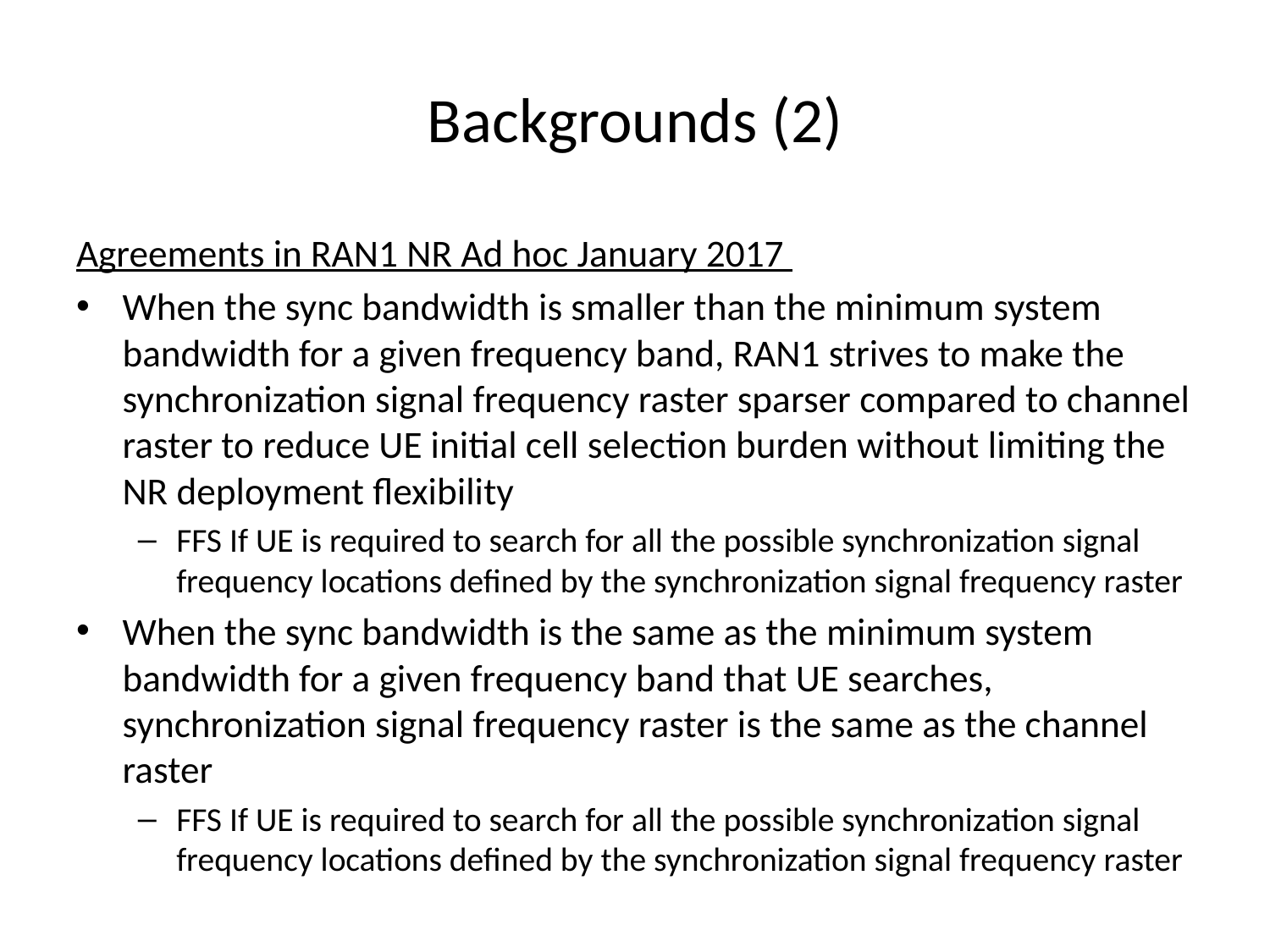

# Backgrounds (2)
Agreements in RAN1 NR Ad hoc January 2017
When the sync bandwidth is smaller than the minimum system bandwidth for a given frequency band, RAN1 strives to make the synchronization signal frequency raster sparser compared to channel raster to reduce UE initial cell selection burden without limiting the NR deployment flexibility
FFS If UE is required to search for all the possible synchronization signal frequency locations defined by the synchronization signal frequency raster
When the sync bandwidth is the same as the minimum system bandwidth for a given frequency band that UE searches, synchronization signal frequency raster is the same as the channel raster
FFS If UE is required to search for all the possible synchronization signal frequency locations defined by the synchronization signal frequency raster